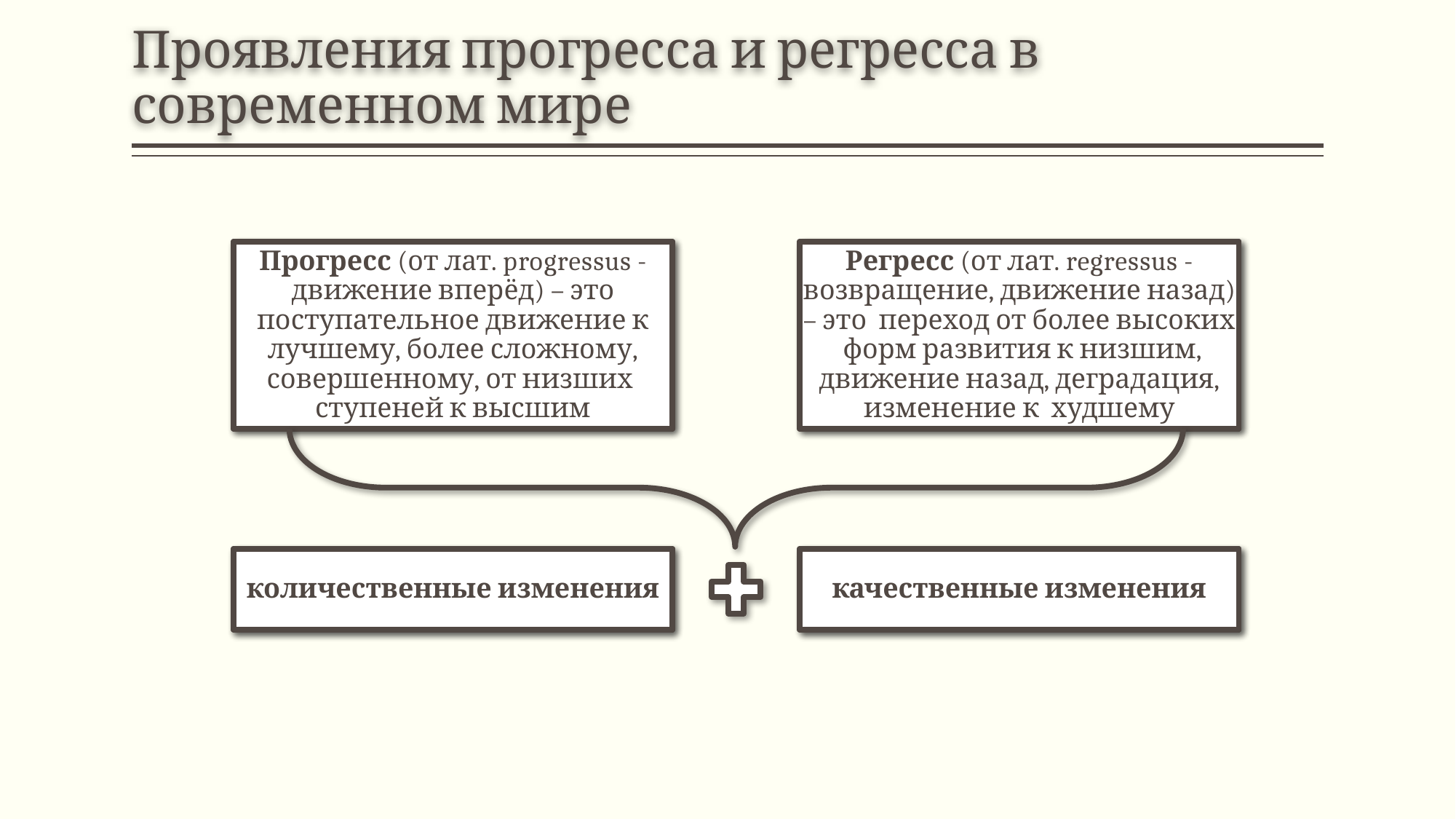

# Проявления прогресса и регресса в современном мире

Регресс (от лат. regressus - возвращение, движение назад) – это  переход от более высоких  форм развития к низшим, движение назад, деградация, изменение к  худшему

Прогресс (от лат. progressus - движение вперёд) – это поступательное движение к лучшему, более сложному, совершенному, от низших  ступеней к высшим

количественные изменения

качественные изменения